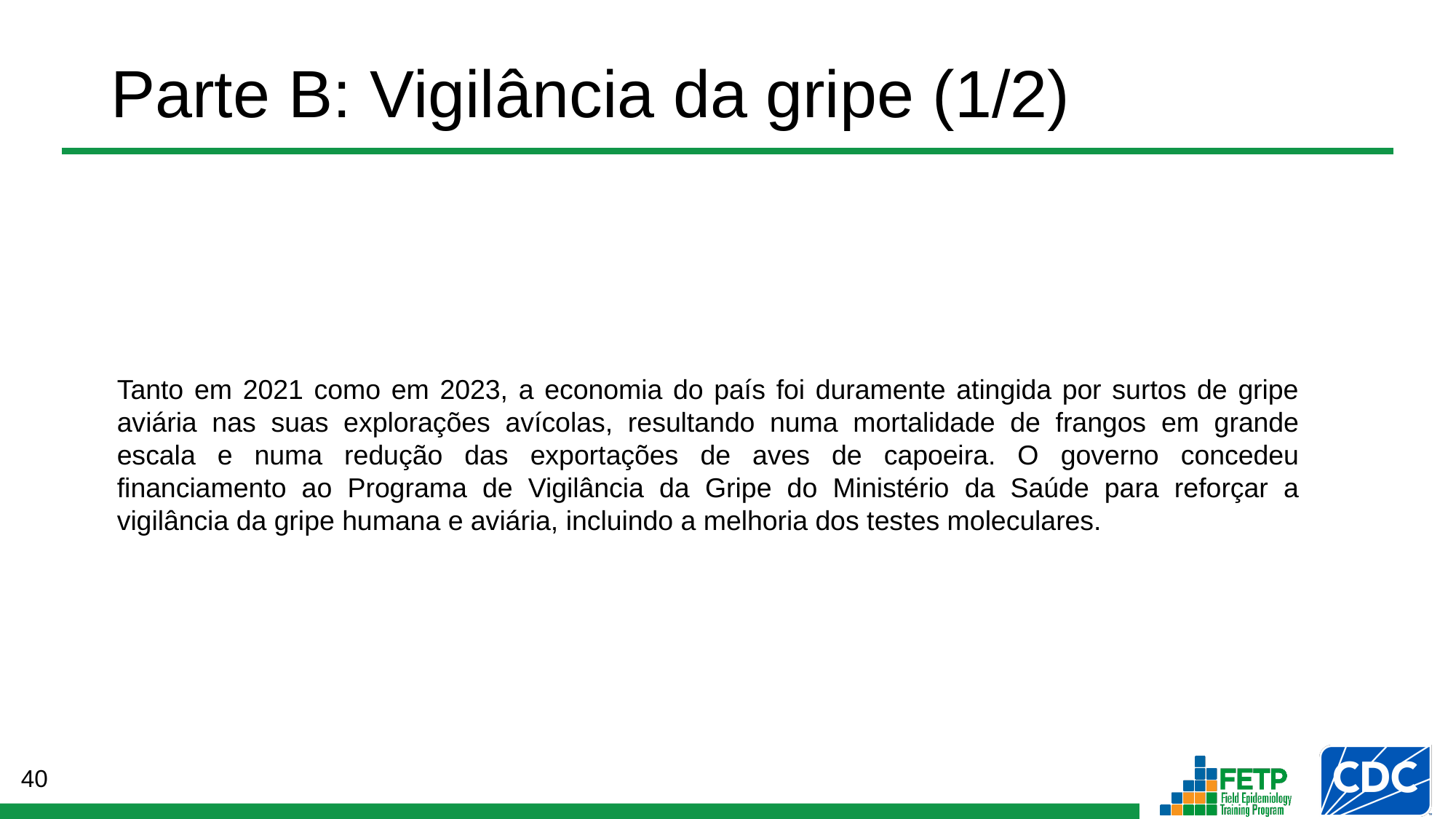

# Parte B: Vigilância da gripe (1/2)
Tanto em 2021 como em 2023, a economia do país foi duramente atingida por surtos de gripe aviária nas suas explorações avícolas, resultando numa mortalidade de frangos em grande escala e numa redução das exportações de aves de capoeira. O governo concedeu financiamento ao Programa de Vigilância da Gripe do Ministério da Saúde para reforçar a vigilância da gripe humana e aviária, incluindo a melhoria dos testes moleculares.